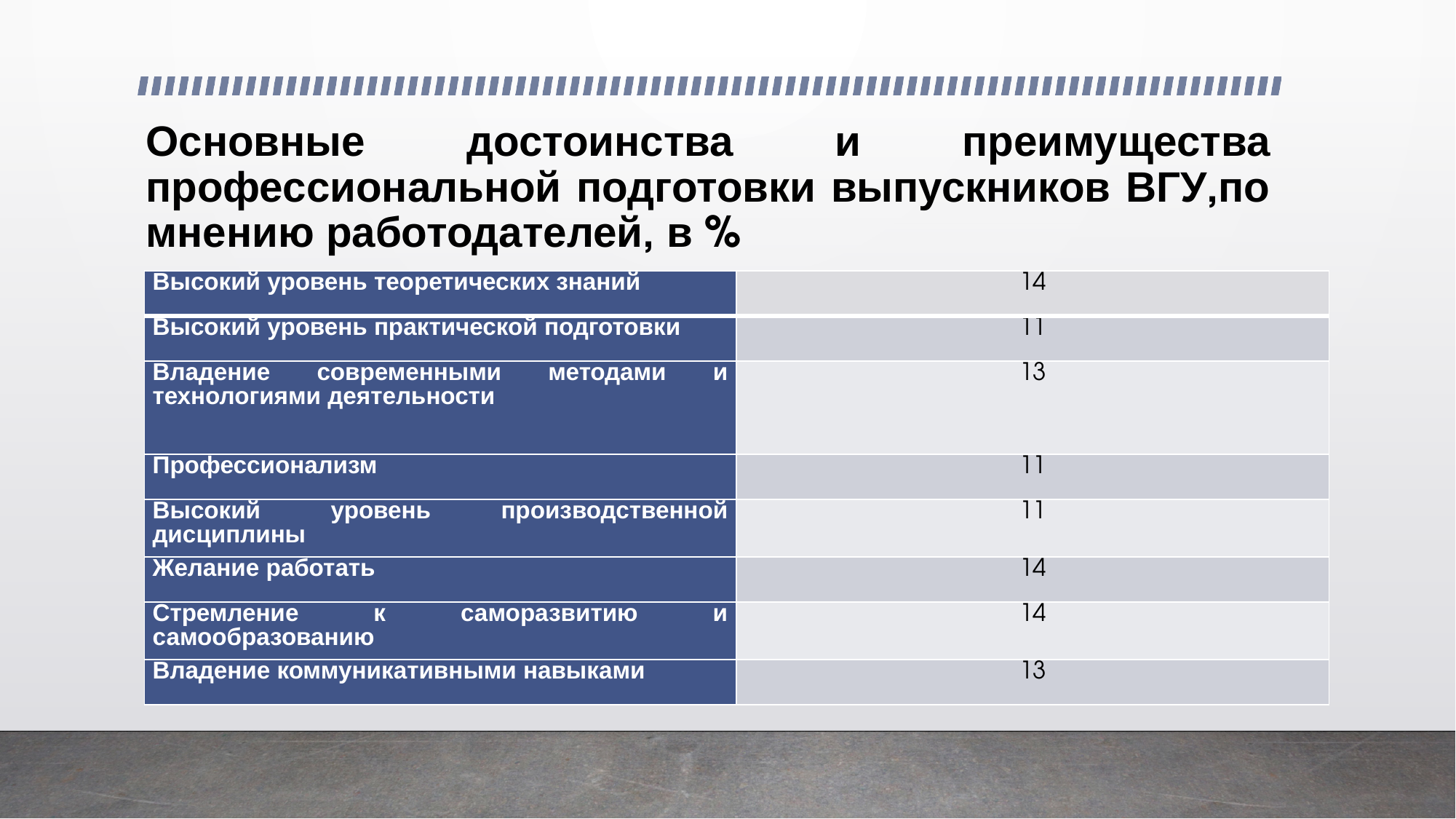

# Основные достоинства и преимущества профессиональной подготовки выпускников ВГУ,по мнению работодателей, в %
| Высокий уровень теоретических знаний | 14 |
| --- | --- |
| Высокий уровень практической подготовки | 11 |
| Владение современными методами и технологиями деятельности | 13 |
| Профессионализм | 11 |
| Высокий уровень производственной дисциплины | 11 |
| Желание работать | 14 |
| Стремление к саморазвитию и самообразованию | 14 |
| Владение коммуникативными навыками | 13 |